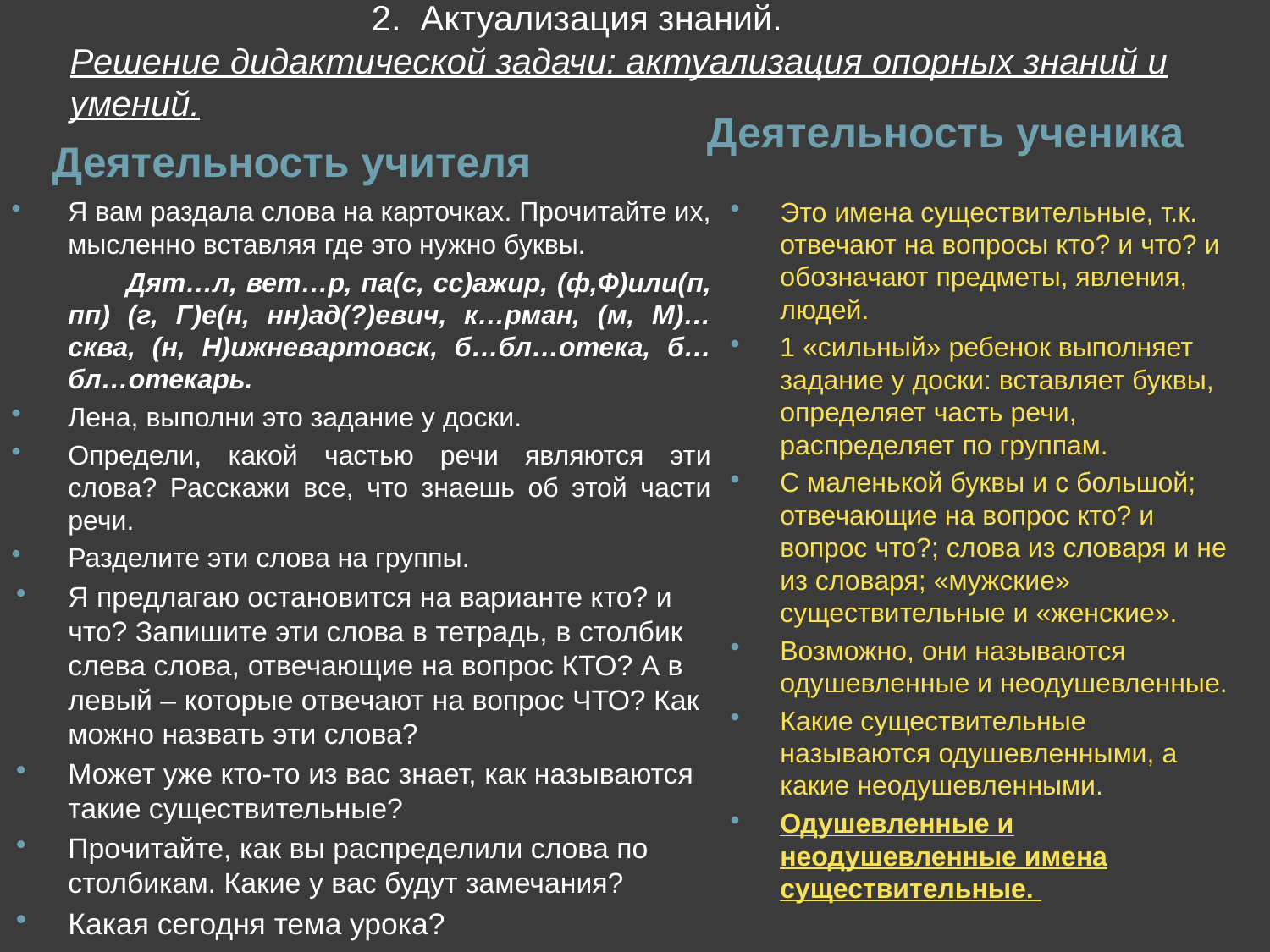

# 2.  Актуализация знаний. Решение дидактической задачи: актуализация опорных знаний и умений.
Деятельность ученика
Деятельность учителя

Я вам раздала слова на карточках. Прочитайте их, мысленно вставляя где это нужно буквы.
            Дят…л, вет…р, па(с, сс)ажир, (ф,Ф)или(п, пп) (г, Г)е(н, нн)ад(?)евич, к…рман, (м, М)…сква, (н, Н)ижневартовск, б…бл…отека, б…бл…отекарь.
Лена, выполни это задание у доски.
Определи, какой частью речи являются эти слова? Расскажи все, что знаешь об этой части речи.
Разделите эти слова на группы.
Я предлагаю остановится на варианте кто? и что? Запишите эти слова в тетрадь, в столбик слева слова, отвечающие на вопрос КТО? А в  левый – которые отвечают на вопрос ЧТО? Как можно назвать эти слова?
Может уже кто-то из вас знает, как называются такие существительные?
Прочитайте, как вы распределили слова по столбикам. Какие у вас будут замечания?
Какая сегодня тема урока?

Это имена существительные, т.к. отвечают на вопросы кто? и что? и обозначают предметы, явления, людей.
1 «сильный» ребенок выполняет задание у доски: вставляет буквы, определяет часть речи, распределяет по группам.
С маленькой буквы и с большой; отвечающие на вопрос кто? и вопрос что?; слова из словаря и не из словаря; «мужские» существительные и «женские».
Возможно, они называются одушевленные и неодушевленные.
Какие существительные называются одушевленными, а какие неодушевленными.
Одушевленные и неодушевленные имена существительные.